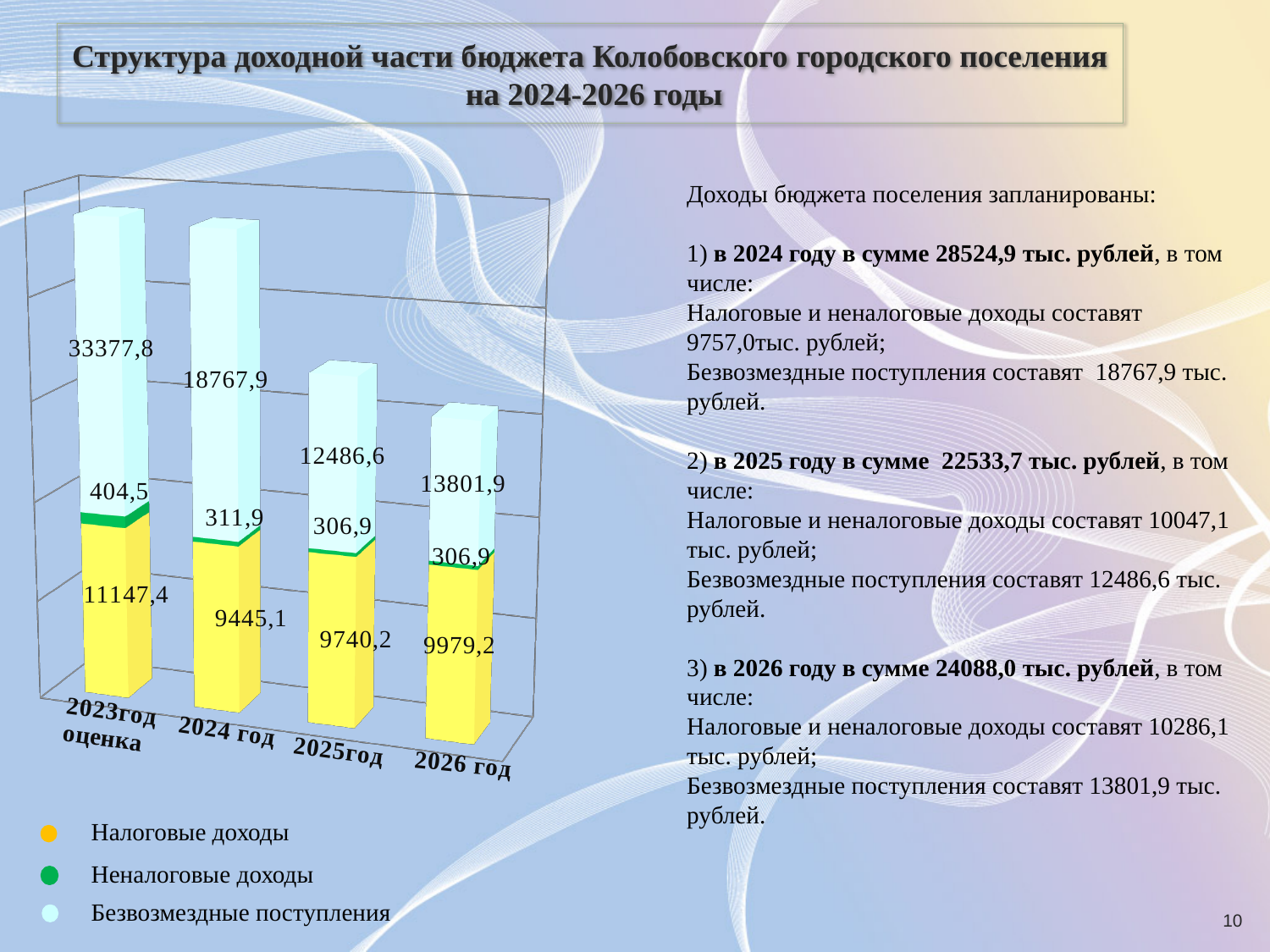

# Структура доходной части бюджета Колобовского городского поселения  на 2024-2026 годы
Доходы бюджета поселения запланированы:

1) в 2024 году в сумме 28524,9 тыс. рублей, в том числе:
Налоговые и неналоговые доходы составят 9757,0тыс. рублей;
Безвозмездные поступления составят  18767,9 тыс. рублей.

2) в 2025 году в сумме  22533,7 тыс. рублей, в том числе:
Налоговые и неналоговые доходы составят 10047,1  тыс. рублей;
Безвозмездные поступления составят 12486,6 тыс. рублей.

3) в 2026 году в сумме 24088,0 тыс. рублей, в том числе:
Налоговые и неналоговые доходы составят 10286,1
тыс. рублей;
Безвозмездные поступления составят 13801,9 тыс. рублей.

[unsupported chart]

Налоговые доходы

Неналоговые доходы

Безвозмездные поступления
10